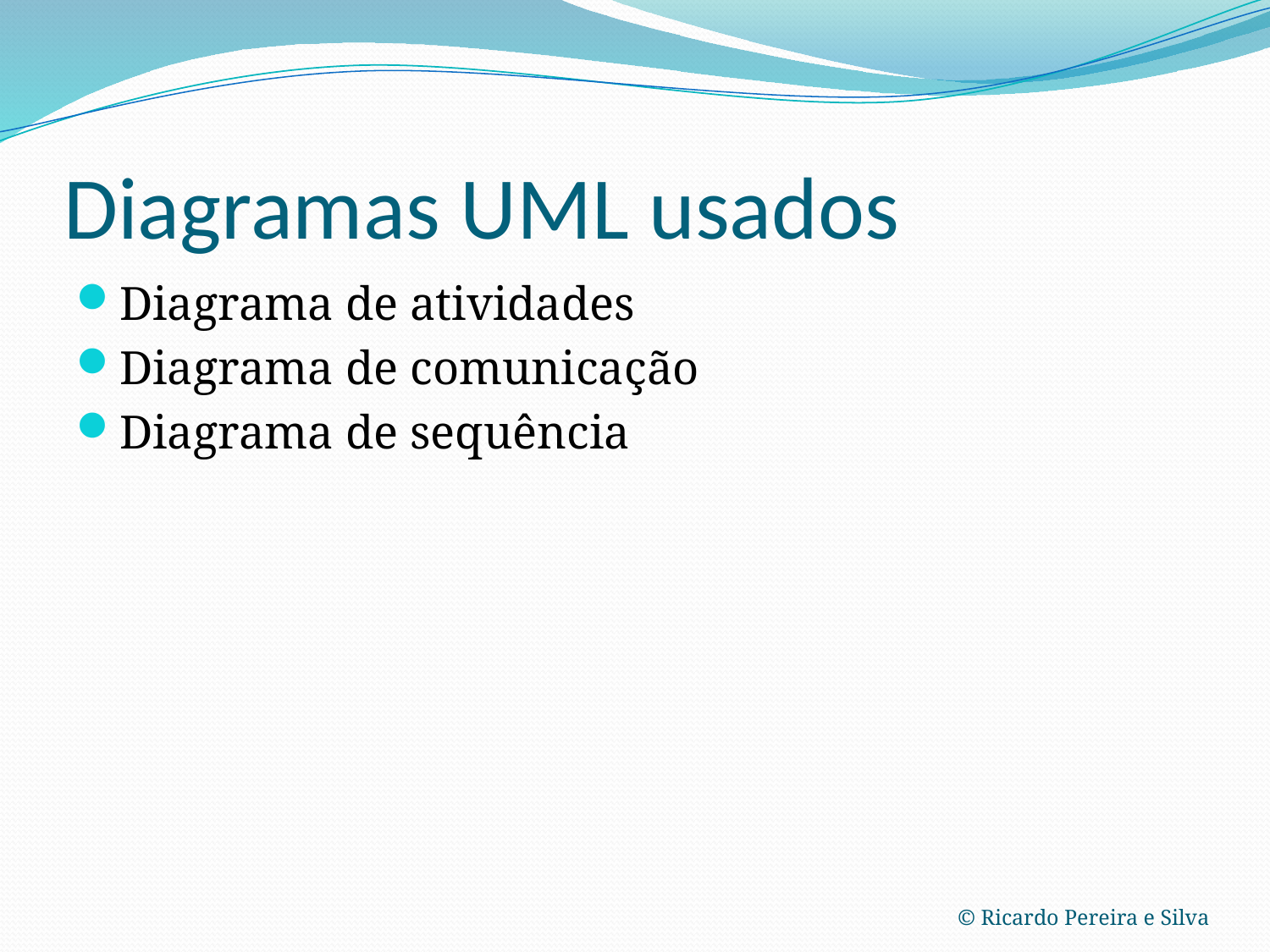

# Diagramas UML usados
Diagrama de atividades
Diagrama de comunicação
Diagrama de sequência
© Ricardo Pereira e Silva